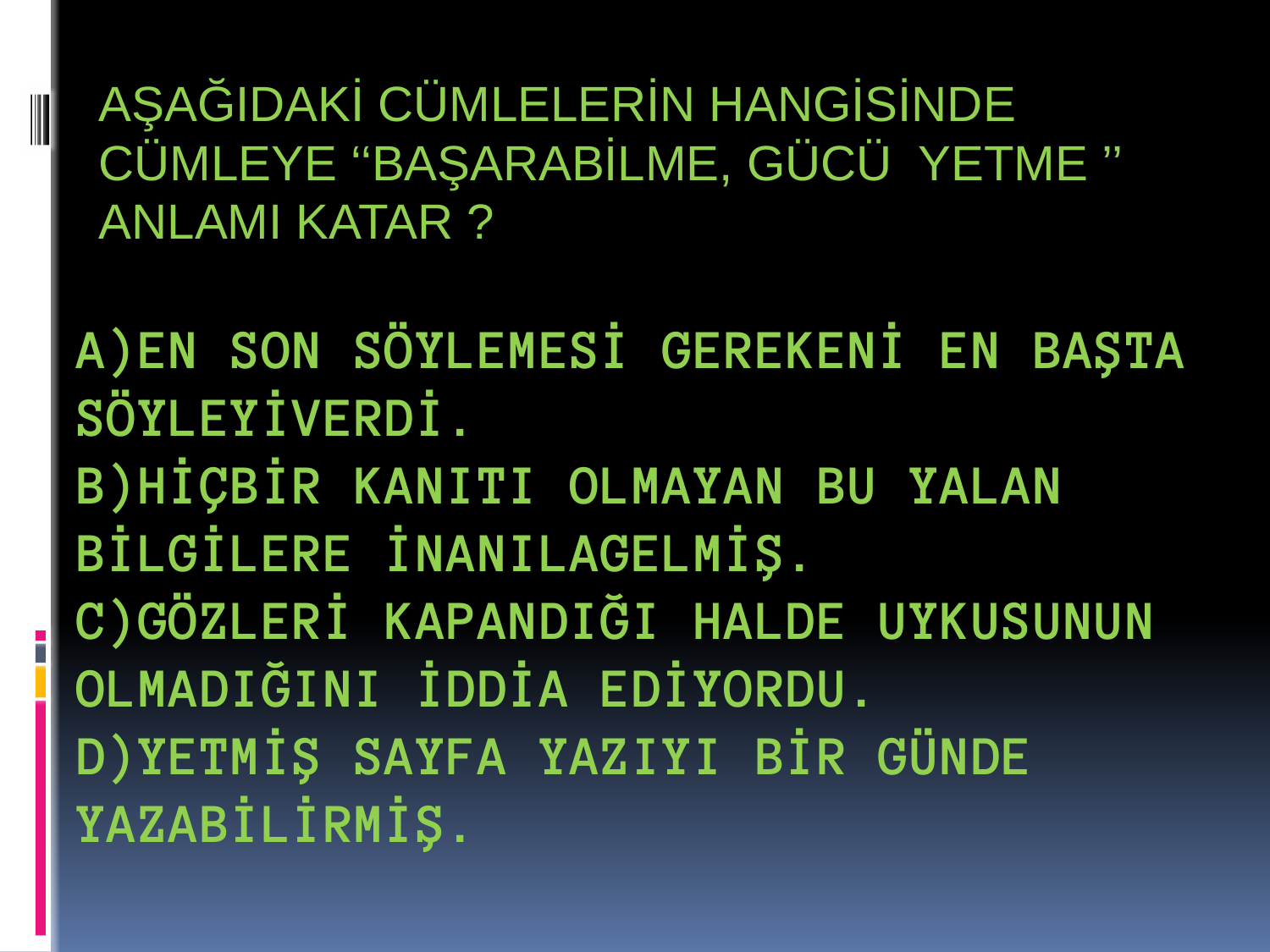

AŞAĞIDAKİ CÜMLELERİN HANGİSİNDE CÜMLEYE ‘‘BAŞARABİLME, GÜCÜ  YETME ’’ ANLAMI KATAR ?
# A)EN SON SÖYLEMESİ GEREKENİ EN BAŞTA SÖYLEYİVERDİ. b)HİÇBİR KANITI OLMAYAN BU YALAN BİLGİLERE İNANILAGELMİŞ. C)GÖZLERİ KAPANDIĞI HALDE UYKUSUNUN OLMADIĞINI İDDİA EDİYORDU. D)YETMİŞ SAYFA YAZIYI BİR GÜNDE YAZABİLİRMİŞ.